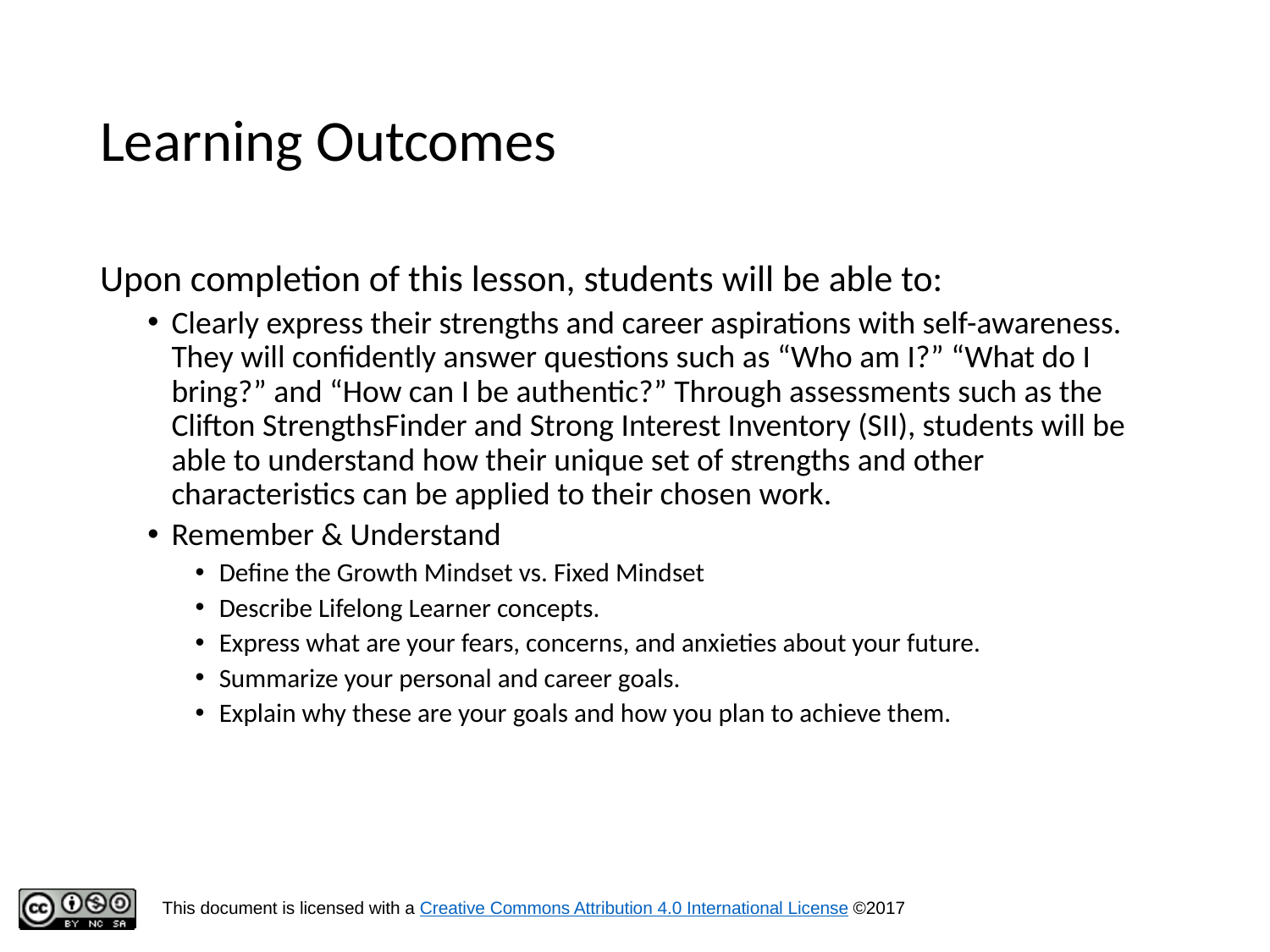

# Learning Outcomes
Upon completion of this lesson, students will be able to:
Clearly express their strengths and career aspirations with self-awareness. They will confidently answer questions such as “Who am I?” “What do I bring?” and “How can I be authentic?” Through assessments such as the Clifton StrengthsFinder and Strong Interest Inventory (SII), students will be able to understand how their unique set of strengths and other characteristics can be applied to their chosen work.
Remember & Understand
Define the Growth Mindset vs. Fixed Mindset
Describe Lifelong Learner concepts.
Express what are your fears, concerns, and anxieties about your future.
Summarize your personal and career goals.
Explain why these are your goals and how you plan to achieve them.